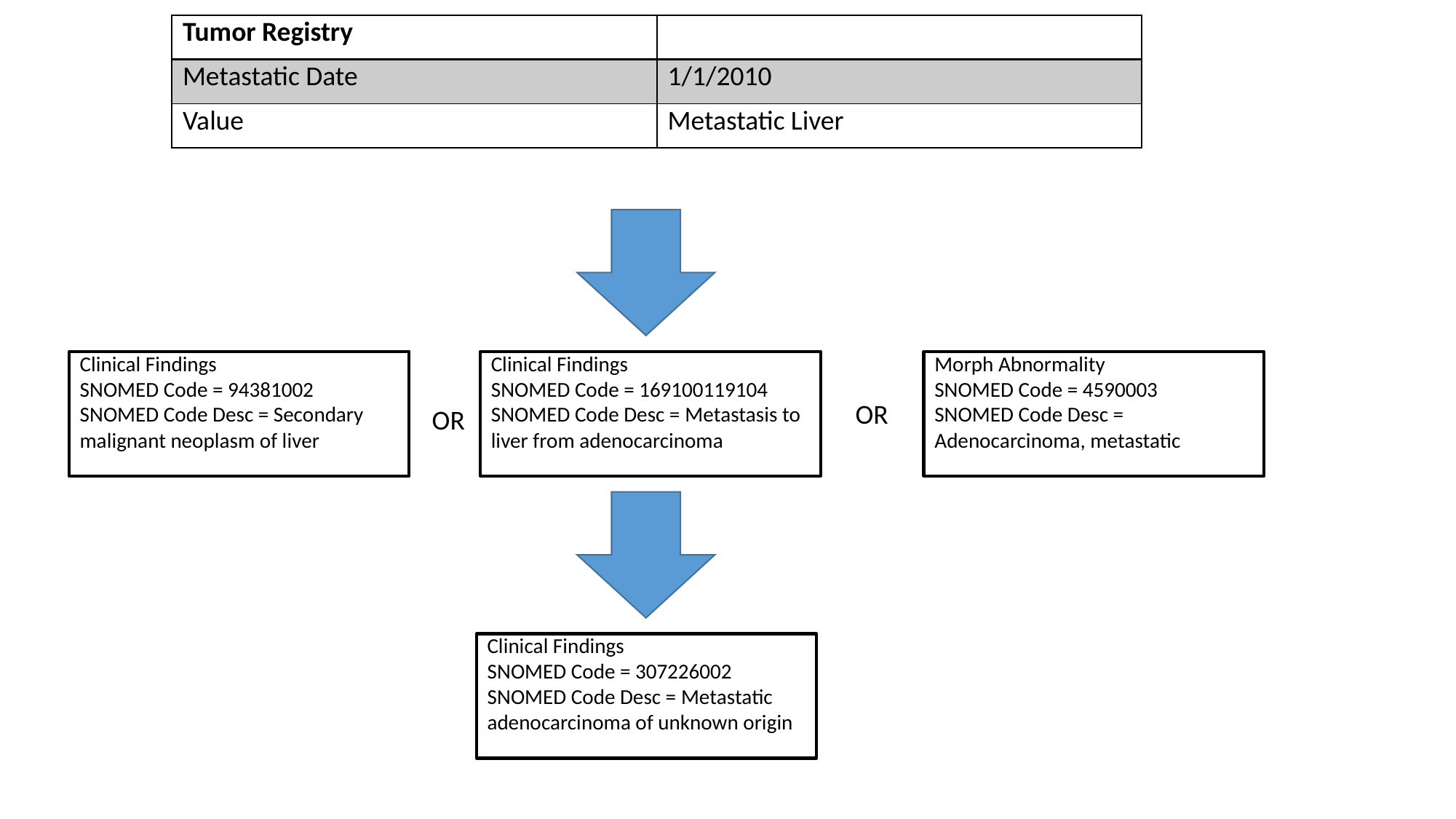

| Tumor Registry |  |
| --- | --- |
| Metastatic Date | 1/1/2010 |
| Value | Metastatic Liver |

Clinical Findings
SNOMED Code = 94381002
SNOMED Code Desc = Secondary malignant neoplasm of liver

Clinical Findings
SNOMED Code = 169100119104
SNOMED Code Desc = Metastasis to liver from adenocarcinoma

Morph Abnormality
SNOMED Code = 4590003
SNOMED Code Desc = Adenocarcinoma, metastatic

OR
OR

Clinical Findings
SNOMED Code = 307226002
SNOMED Code Desc = Metastatic adenocarcinoma of unknown origin